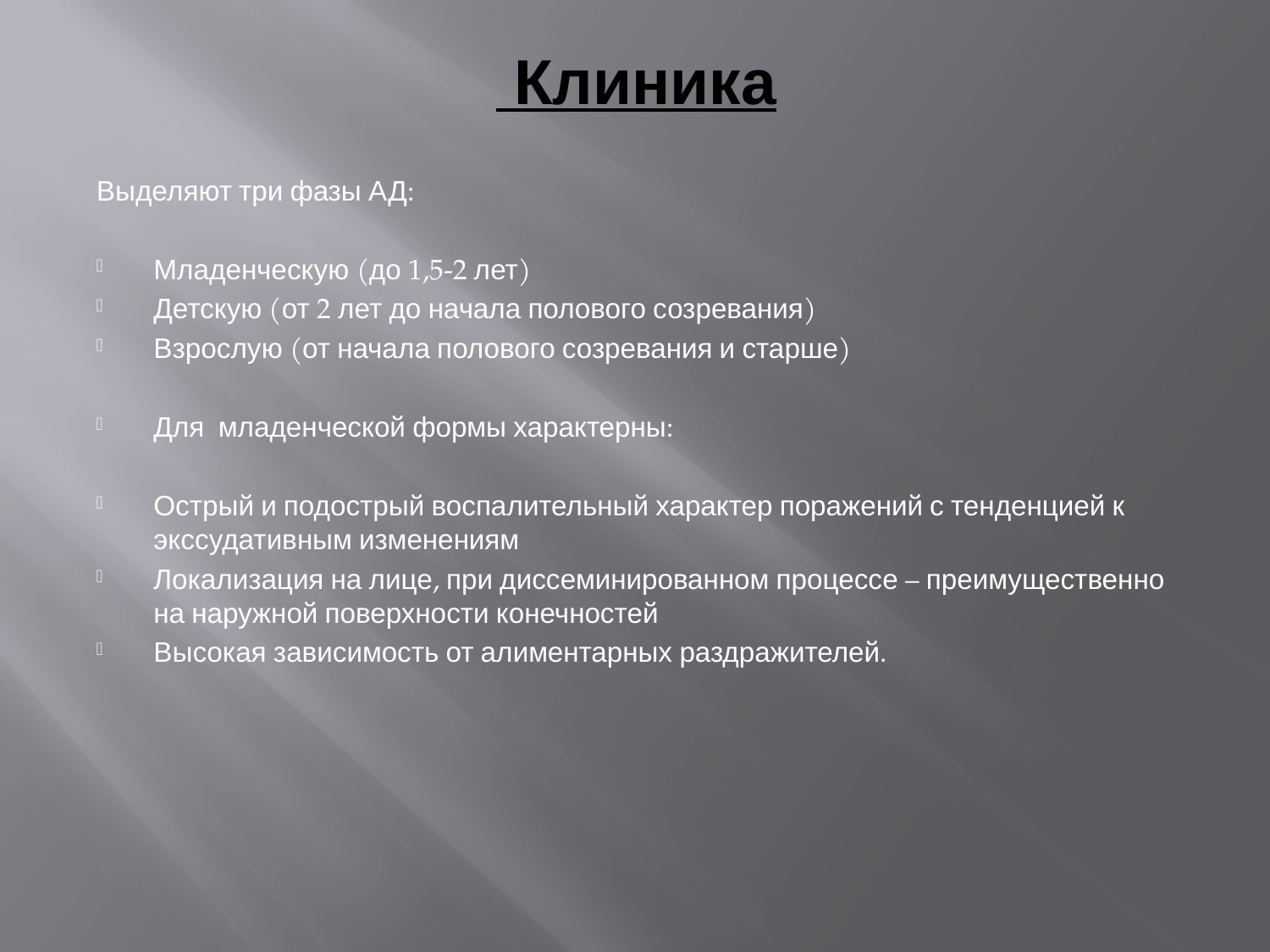

# Клиника
Выделяют три фазы АД:

Младенческую (до 1,5-2 лет)
Детскую (от 2 лет до начала полового созревания)
Взрослую (от начала полового созревания и старше)

Для  младенческой формы характерны:

Острый и подострый воспалительный характер поражений с тенденцией к экссудативным изменениям
Локализация на лице, при диссеминированном процессе – преимущественно на наружной поверхности конечностей
Высокая зависимость от алиментарных раздражителей.